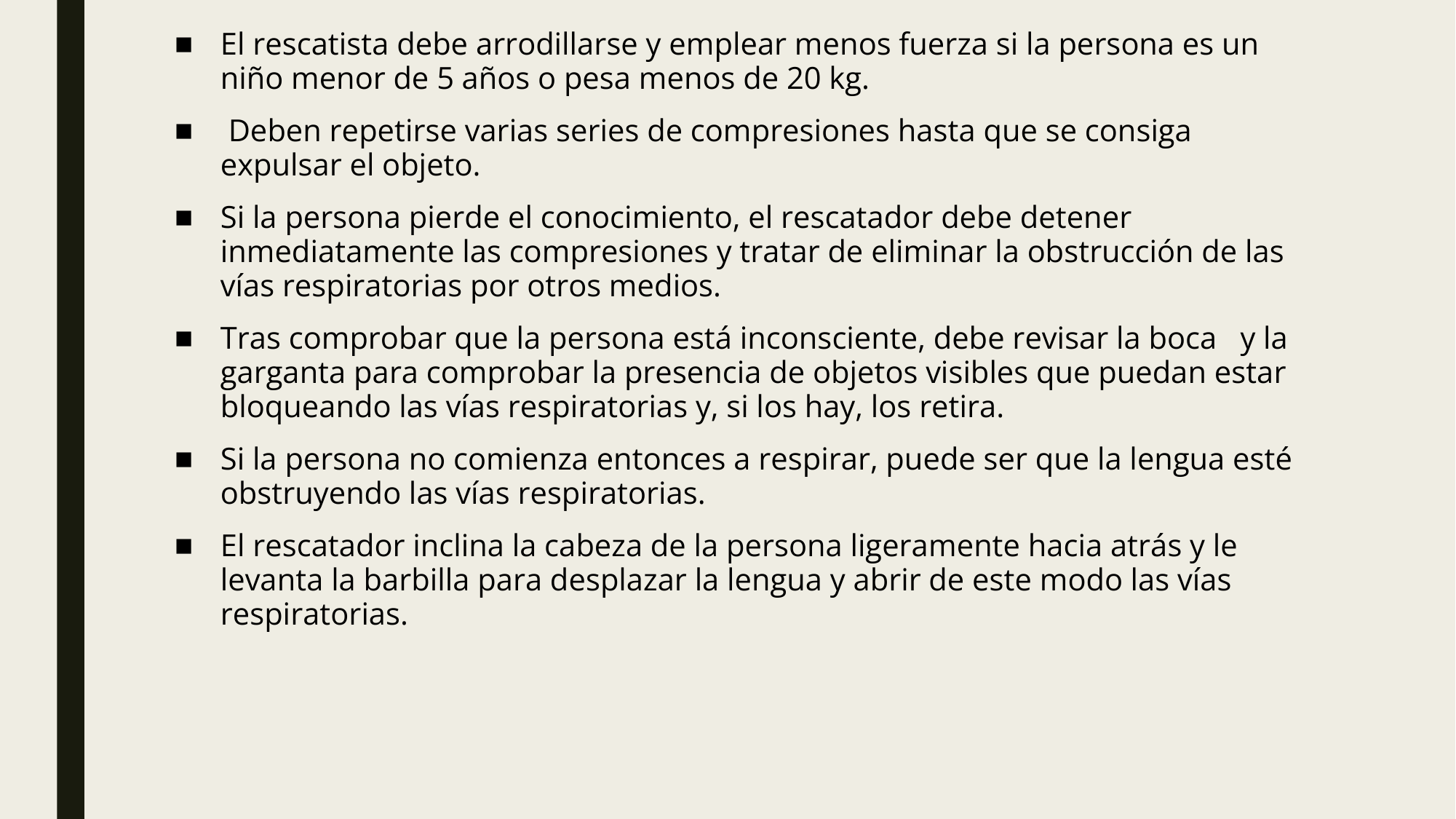

El rescatista debe arrodillarse y emplear menos fuerza si la persona es un niño menor de 5 años o pesa menos de 20 kg.
 Deben repetirse varias series de compresiones hasta que se consiga expulsar el objeto.
Si la persona pierde el conocimiento, el rescatador debe detener inmediatamente las compresiones y tratar de eliminar la obstrucción de las vías respiratorias por otros medios.
Tras comprobar que la persona está inconsciente, debe revisar la boca   y la garganta para comprobar la presencia de objetos visibles que puedan estar bloqueando las vías respiratorias y, si los hay, los retira.
Si la persona no comienza entonces a respirar, puede ser que la lengua esté obstruyendo las vías respiratorias.
El rescatador inclina la cabeza de la persona ligeramente hacia atrás y le levanta la barbilla para desplazar la lengua y abrir de este modo las vías respiratorias.